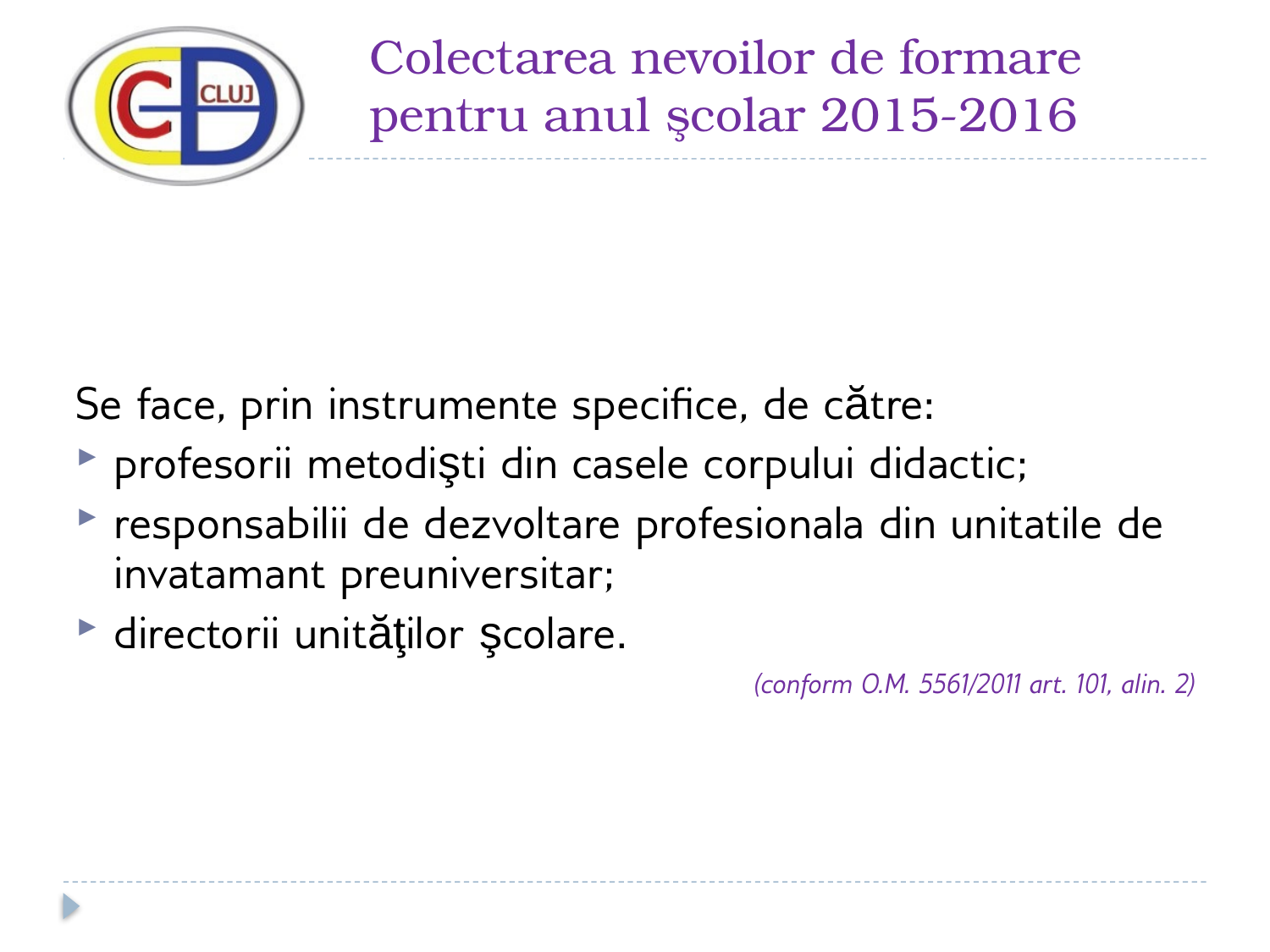

# Colectarea nevoilor de formare pentru anul şcolar 2015-2016

Se face, prin instrumente specifice, de către:
profesorii metodişti din casele corpului didactic;
responsabilii de dezvoltare profesionala din unitatile de invatamant preuniversitar;
directorii unităţilor şcolare.
(conform O.M. 5561/2011 art. 101, alin. 2)